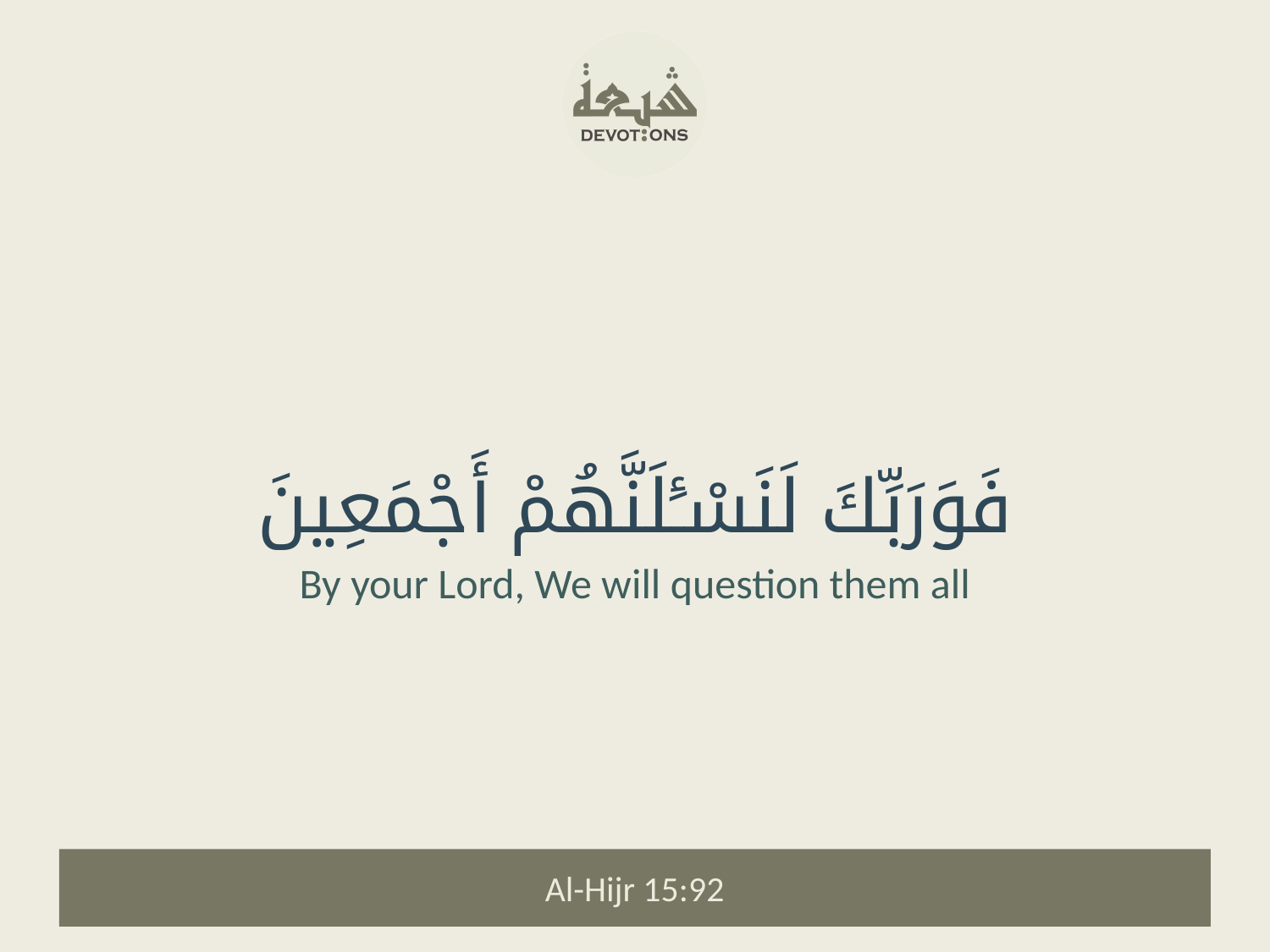

فَوَرَبِّكَ لَنَسْـَٔلَنَّهُمْ أَجْمَعِينَ
By your Lord, We will question them all
Al-Hijr 15:92